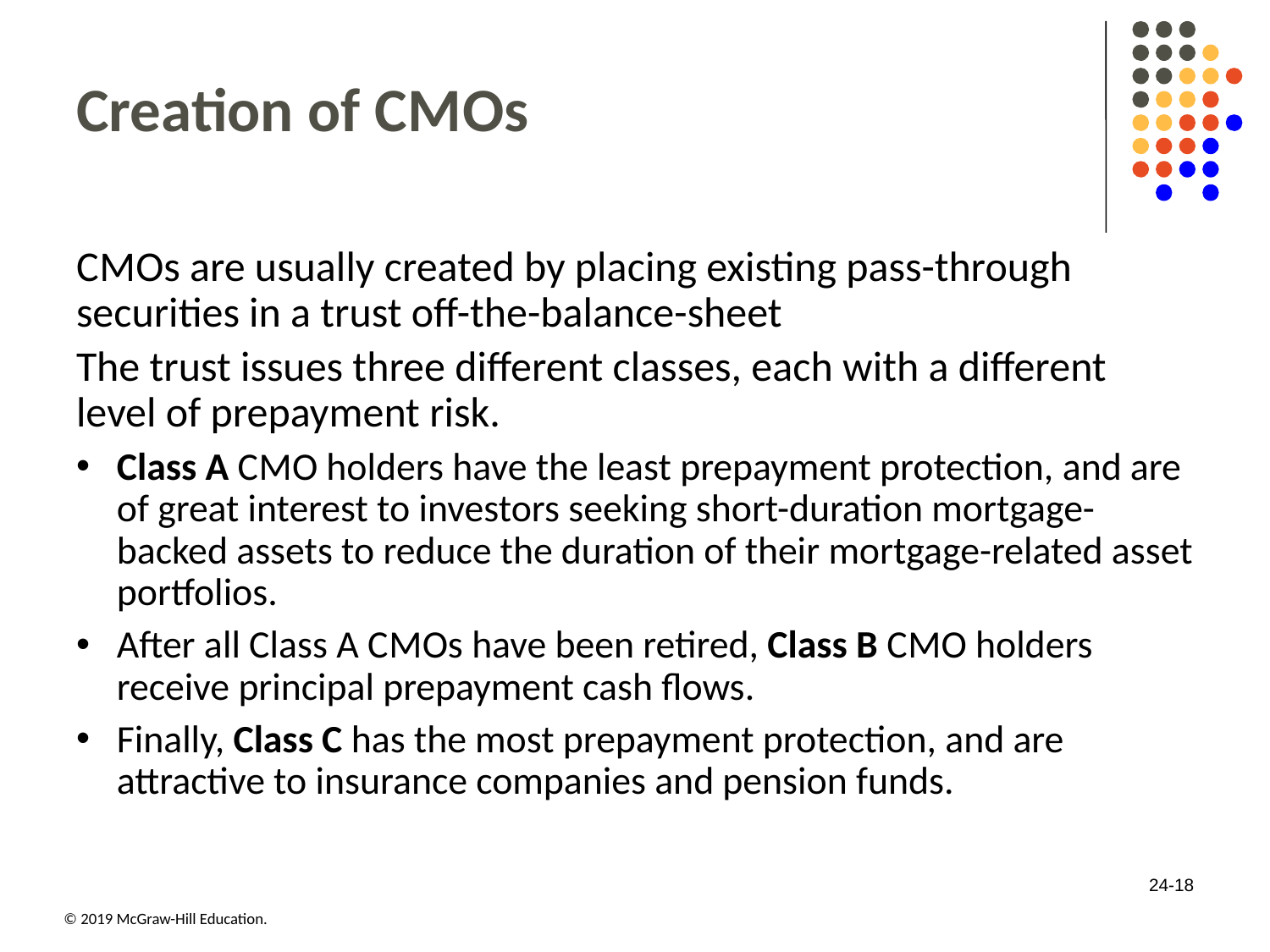

# Creation of C M Os
C M Os are usually created by placing existing pass-through securities in a trust off-the-balance-sheet
The trust issues three different classes, each with a different level of prepayment risk.
Class A C M O holders have the least prepayment protection, and are of great interest to investors seeking short-duration mortgage-backed assets to reduce the duration of their mortgage-related asset portfolios.
After all Class A C M Os have been retired, Class B C M O holders receive principal prepayment cash flows.
Finally, Class C has the most prepayment protection, and are attractive to insurance companies and pension funds.
24-18